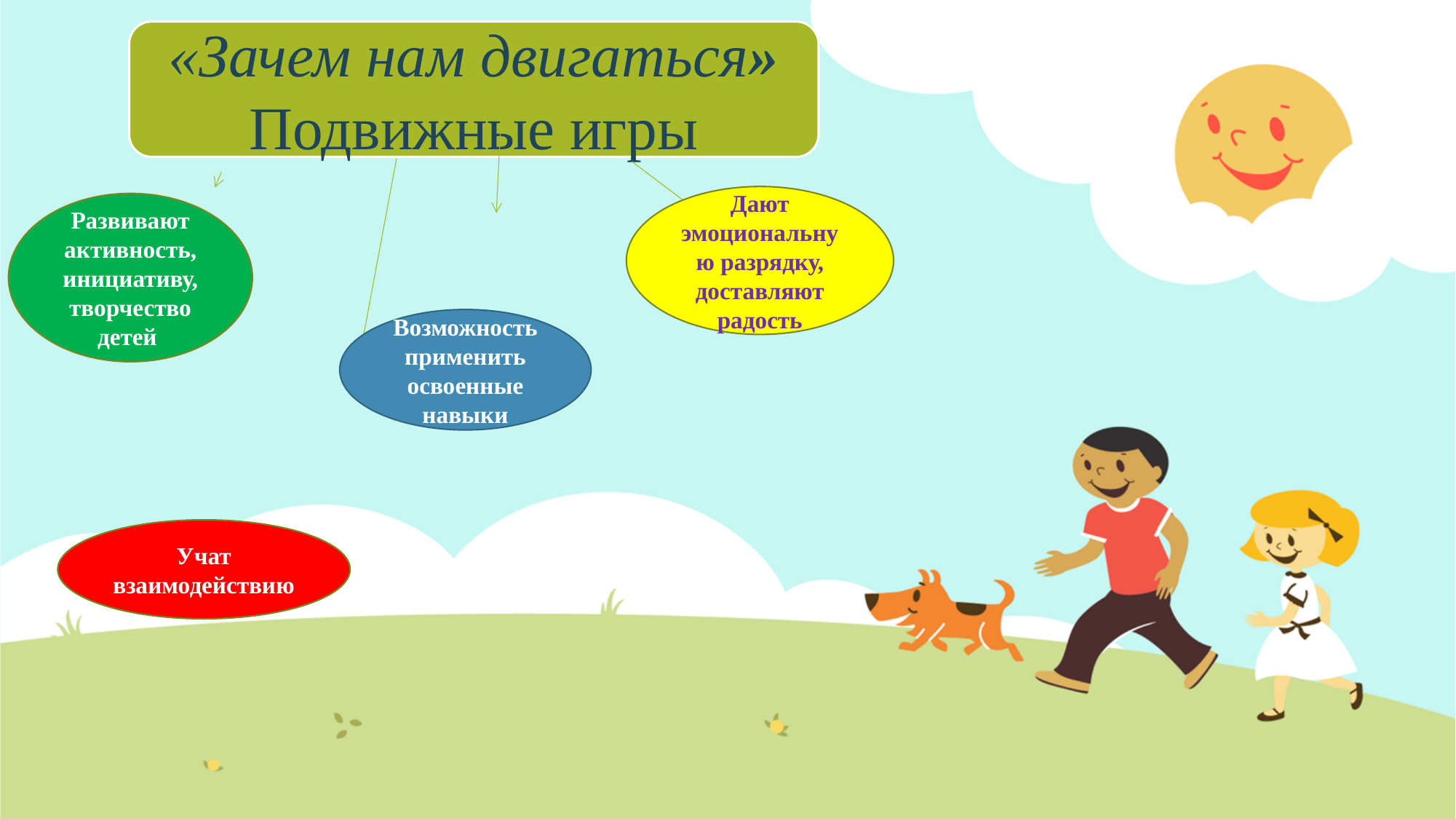

«Зачем нам двигаться» Подвижные игры
#
Дают эмоциональную разрядку, доставляют радость
Развивают активность, инициативу, творчество детей
Возможность применить освоенные навыки
Учат взаимодействию